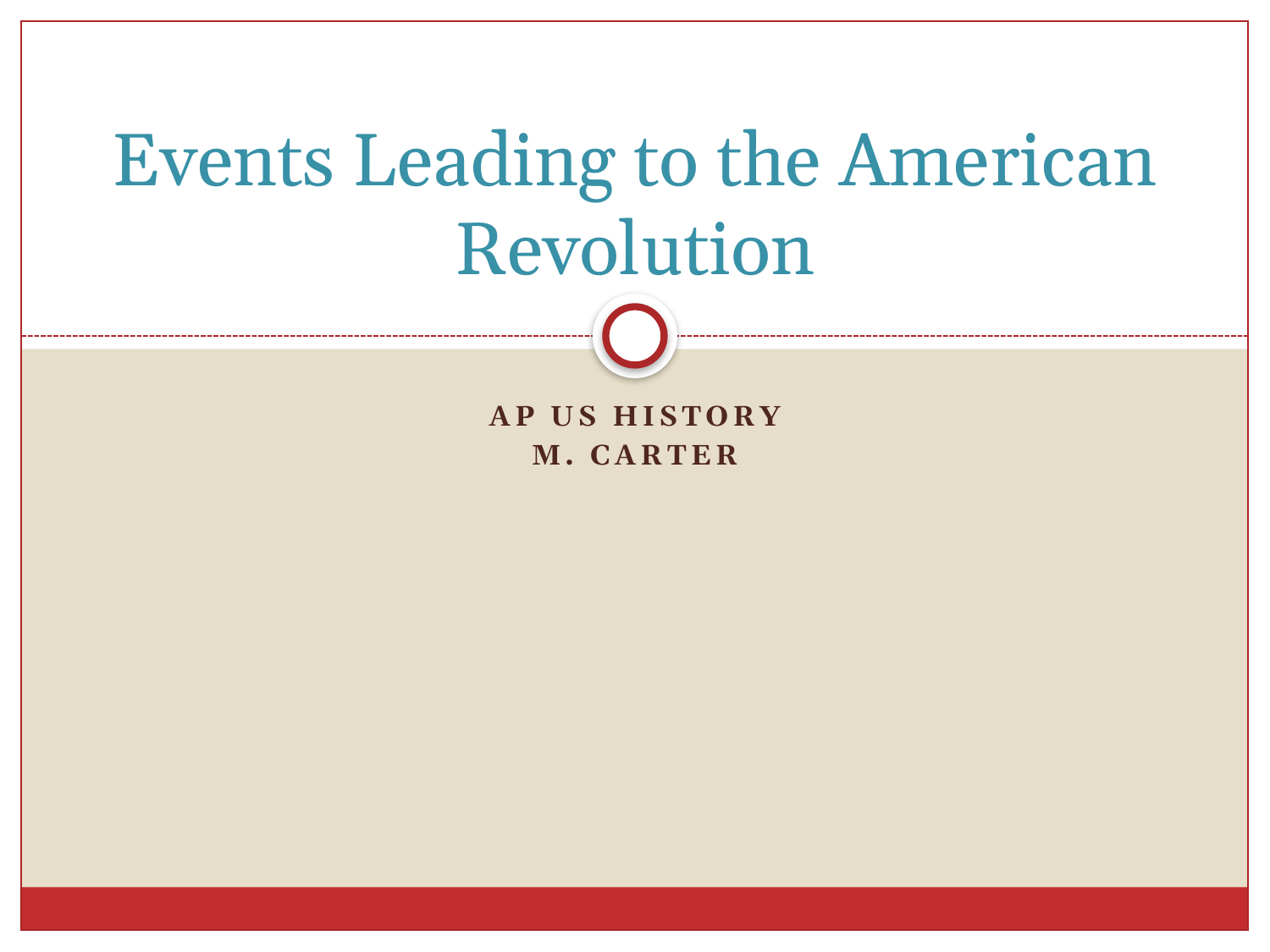

# Events Leading to the American Revolution
AP US History
m. Carter